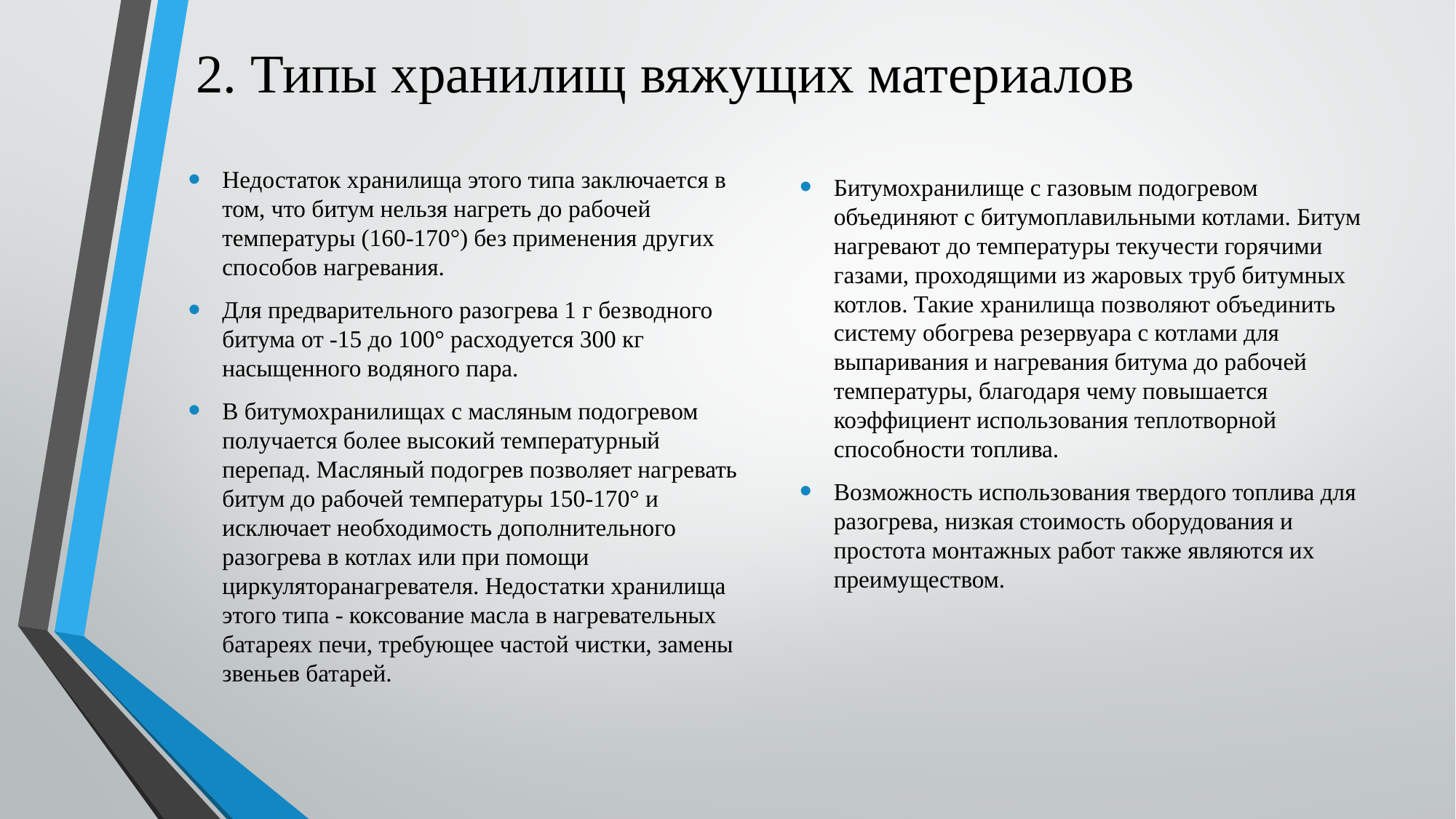

# 2. Типы хранилищ вяжущих материалов
Недостаток хранилища этого типа заключается в том, что битум нельзя нагреть до рабочей температуры (160-170°) без применения других способов нагревания.
Для предварительного разогрева 1 г безводного битума от -15 до 100° расходуется 300 кг насыщенного водяного пара.
В битумохранилищах с масляным подогревом получается более высокий температурный перепад. Масляный подогрев позволяет нагревать битум до рабочей температуры 150-170° и исключает необходимость дополнительного разогрева в котлах или при помощи циркуляторанагревателя. Недостатки хранилища этого типа - коксование масла в нагревательных батареях печи, требующее частой чистки, замены звеньев батарей.
Битумохранилище с газовым подогревом объединяют с битумоплавильными котлами. Битум нагревают до температуры текучести горячими газами, проходящими из жаровых труб битумных котлов. Такие хранилища позволяют объединить систему обогрева резервуара с котлами для выпаривания и нагревания битума до рабочей температуры, благодаря чему повышается коэффициент использования теплотворной способности топлива.
Возможность использования твердого топлива для разогрева, низкая стоимость оборудования и простота монтажных работ также являются их преимуществом.